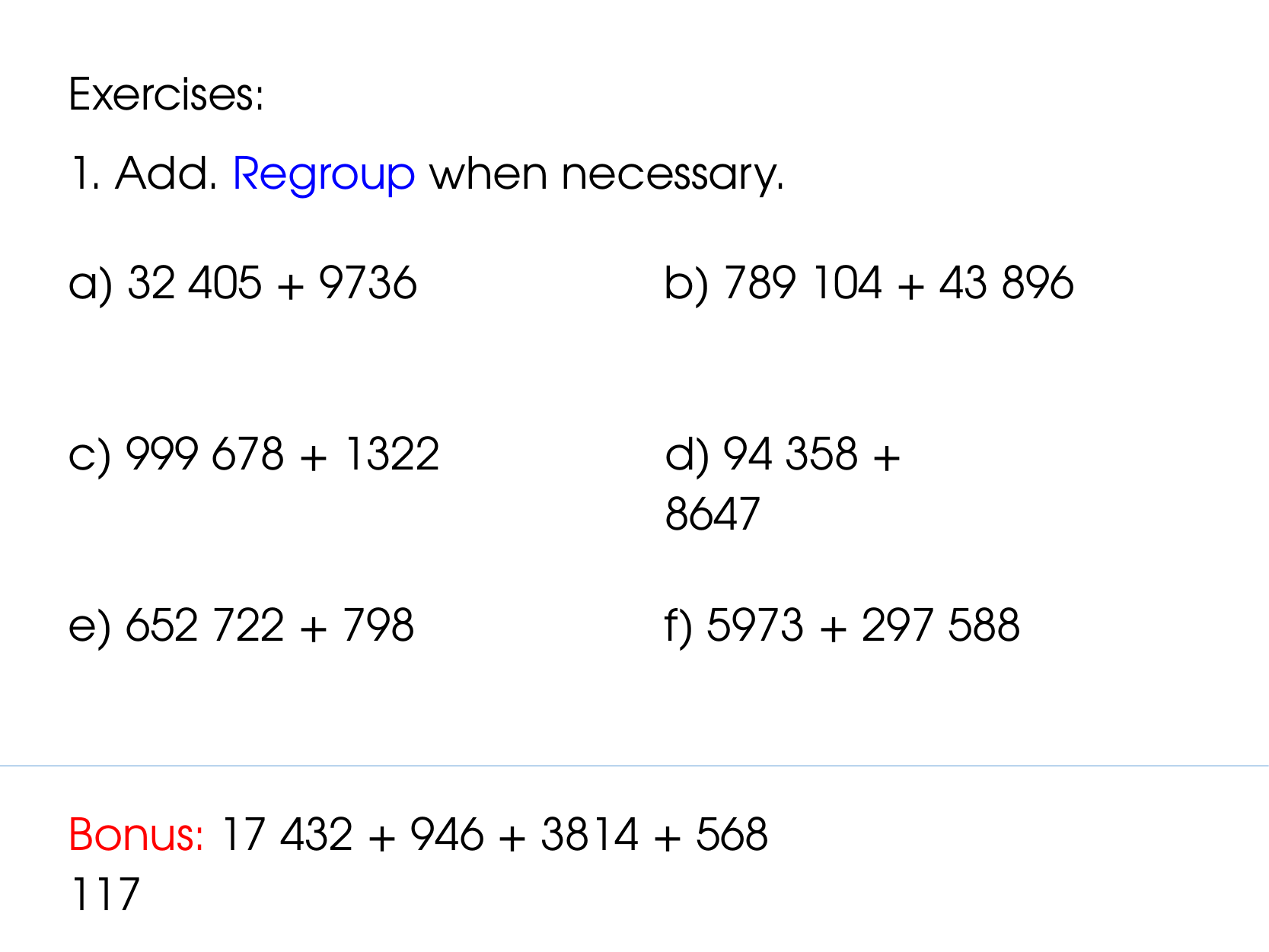

Exercises:
1. Add. Regroup when necessary.
a) 32 405 + 9736
b) 789 104 + 43 896
c) 999 678 + 1322
d) 94 358 + 8647
e) 652 722 + 798
f) 5973 + 297 588
Bonus: 17 432 + 946 + 3814 + 568 117